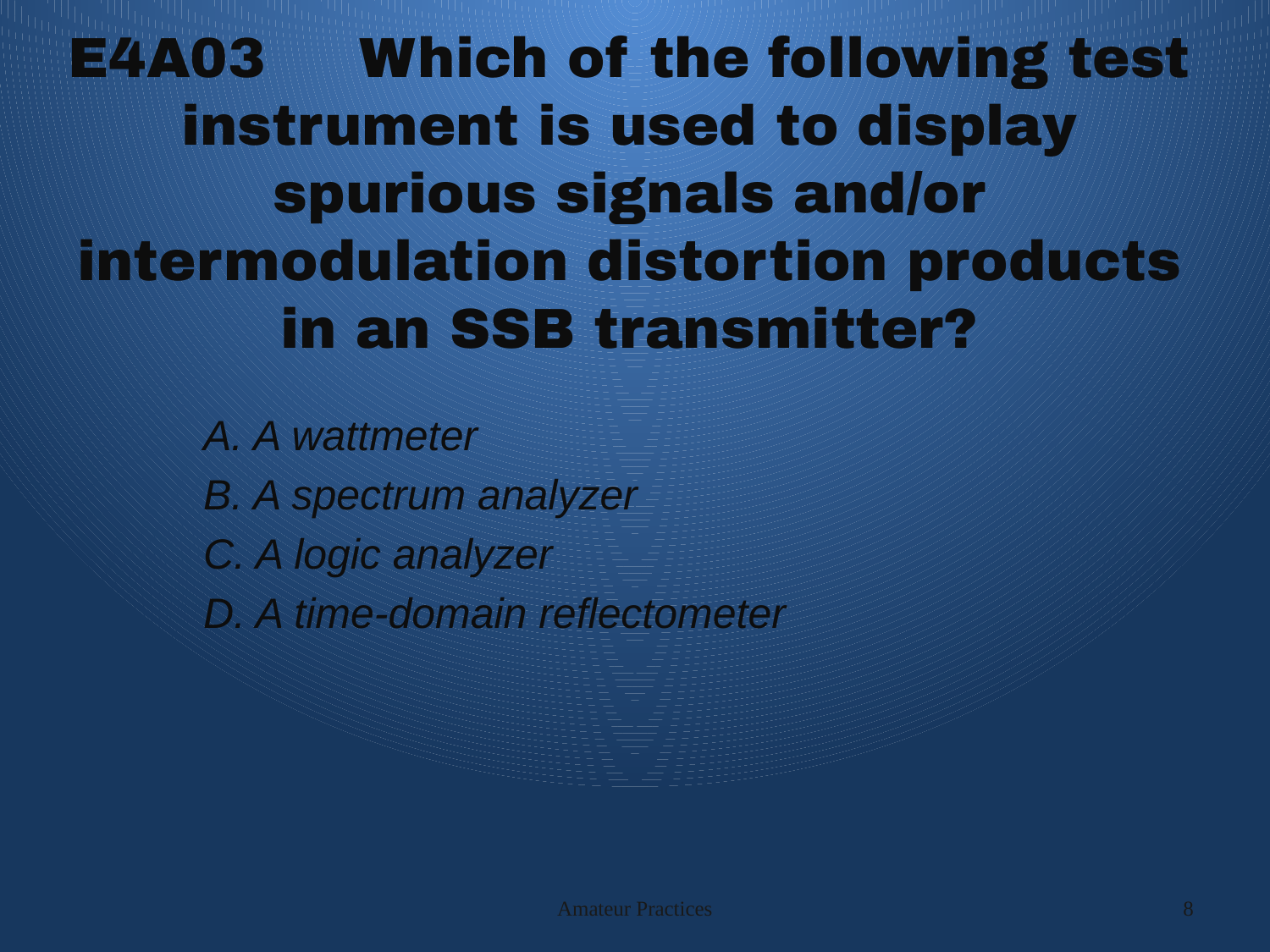

# E4A03     Which of the following test instrument is used to display spurious signals and/or intermodulation distortion products in an SSB transmitter?
A. A wattmeter
B. A spectrum analyzer
C. A logic analyzer
D. A time-domain reflectometer
Amateur Practices
8